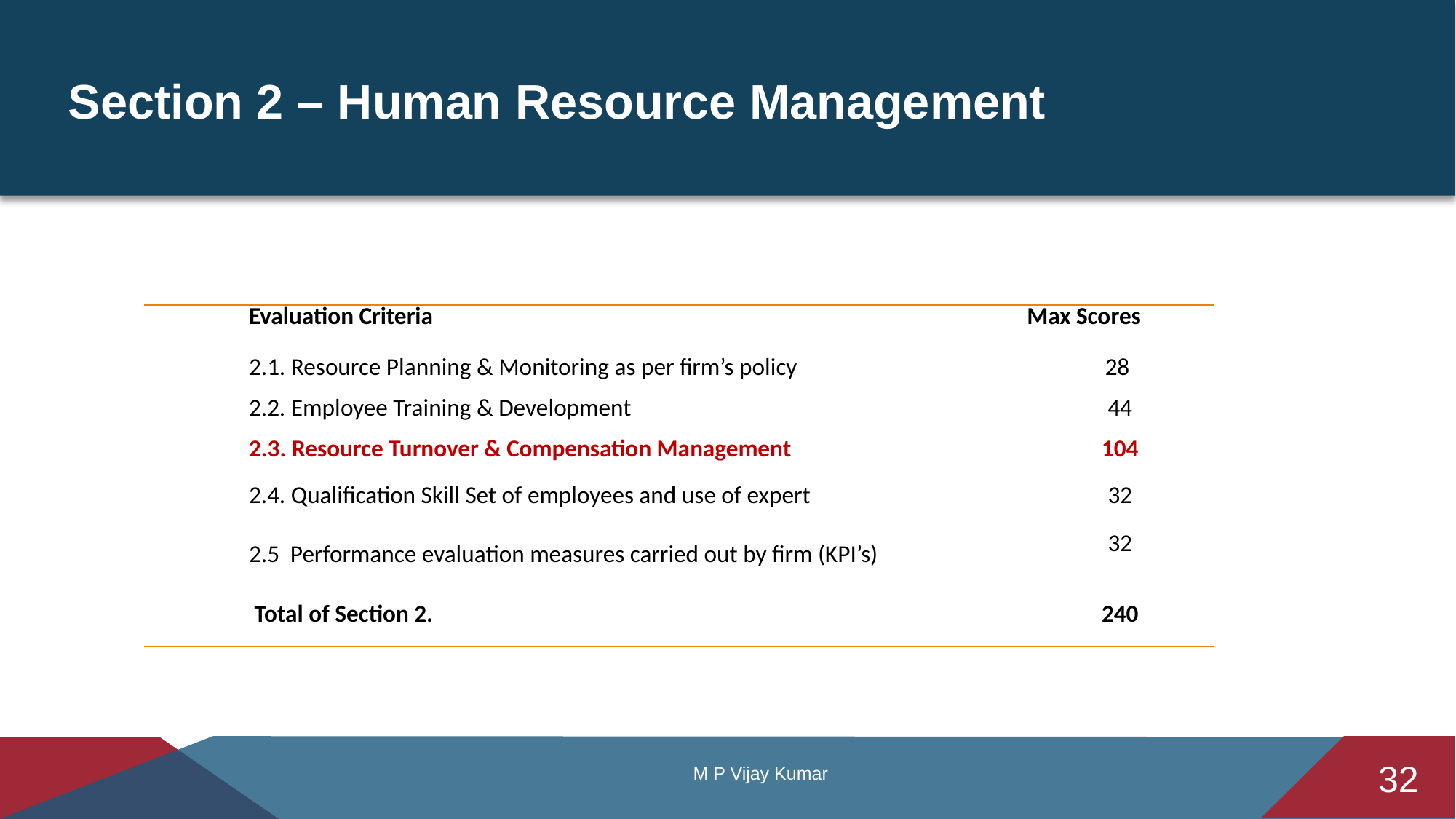

Section 2 – Human Resource Management
| Evaluation Criteria | Max Scores |
| --- | --- |
| 2.1. Resource Planning & Monitoring as per firm’s policy | 28 |
| 2.2. Employee Training & Development | 44 |
| 2.3. Resource Turnover & Compensation Management | 104 |
| 2.4. Qualification Skill Set of employees and use of expert | 32 32 |
| 2.5 Performance evaluation measures carried out by firm (KPI’s) |  |
| Total of Section 2. | 240 |